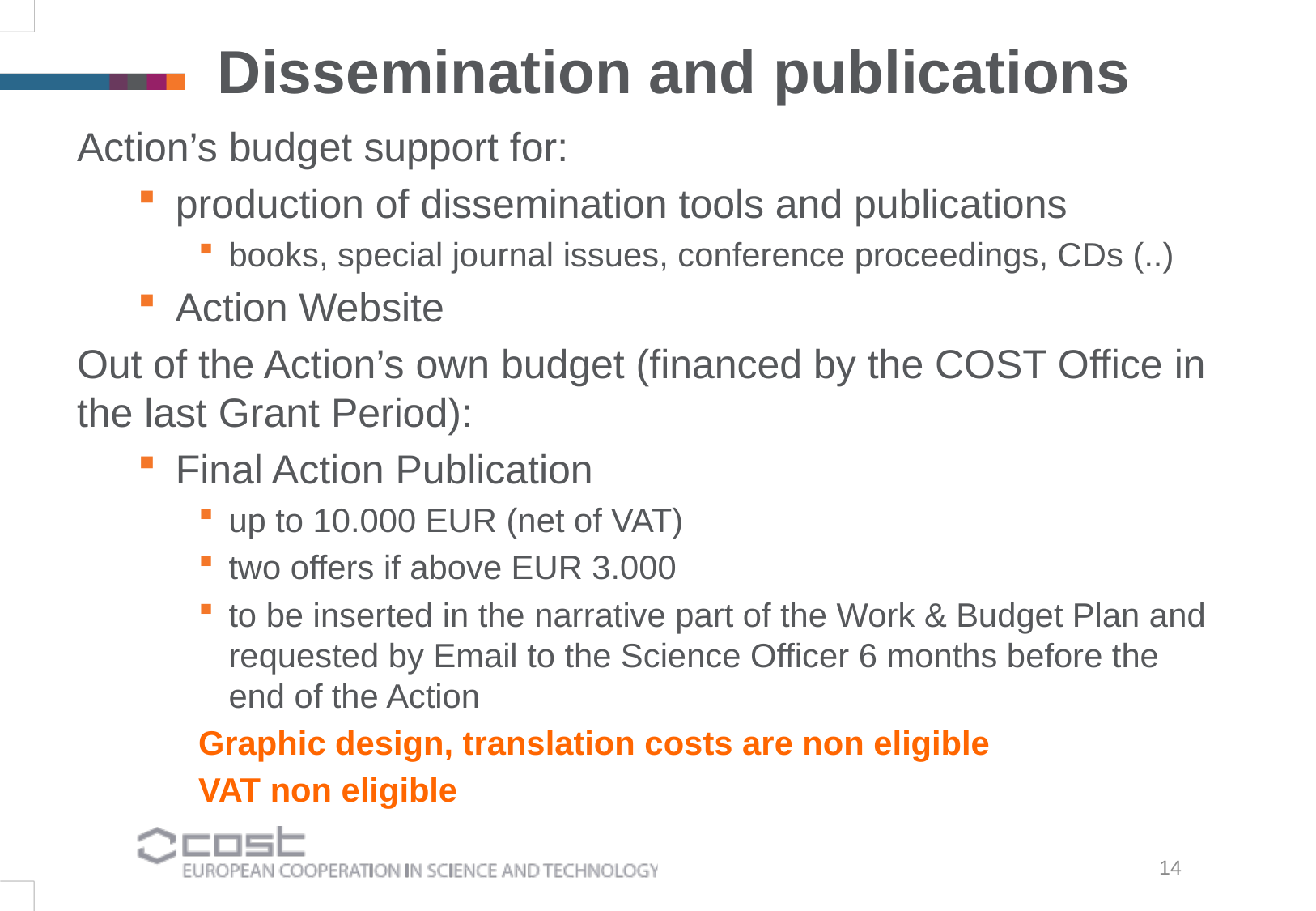

Dissemination and publications
Action’s budget support for:
production of dissemination tools and publications
books, special journal issues, conference proceedings, CDs (..)
Action Website
Out of the Action’s own budget (financed by the COST Office in the last Grant Period):
Final Action Publication
up to 10.000 EUR (net of VAT)
two offers if above EUR 3.000
to be inserted in the narrative part of the Work & Budget Plan and requested by Email to the Science Officer 6 months before the end of the Action
Graphic design, translation costs are non eligible
VAT non eligible

14